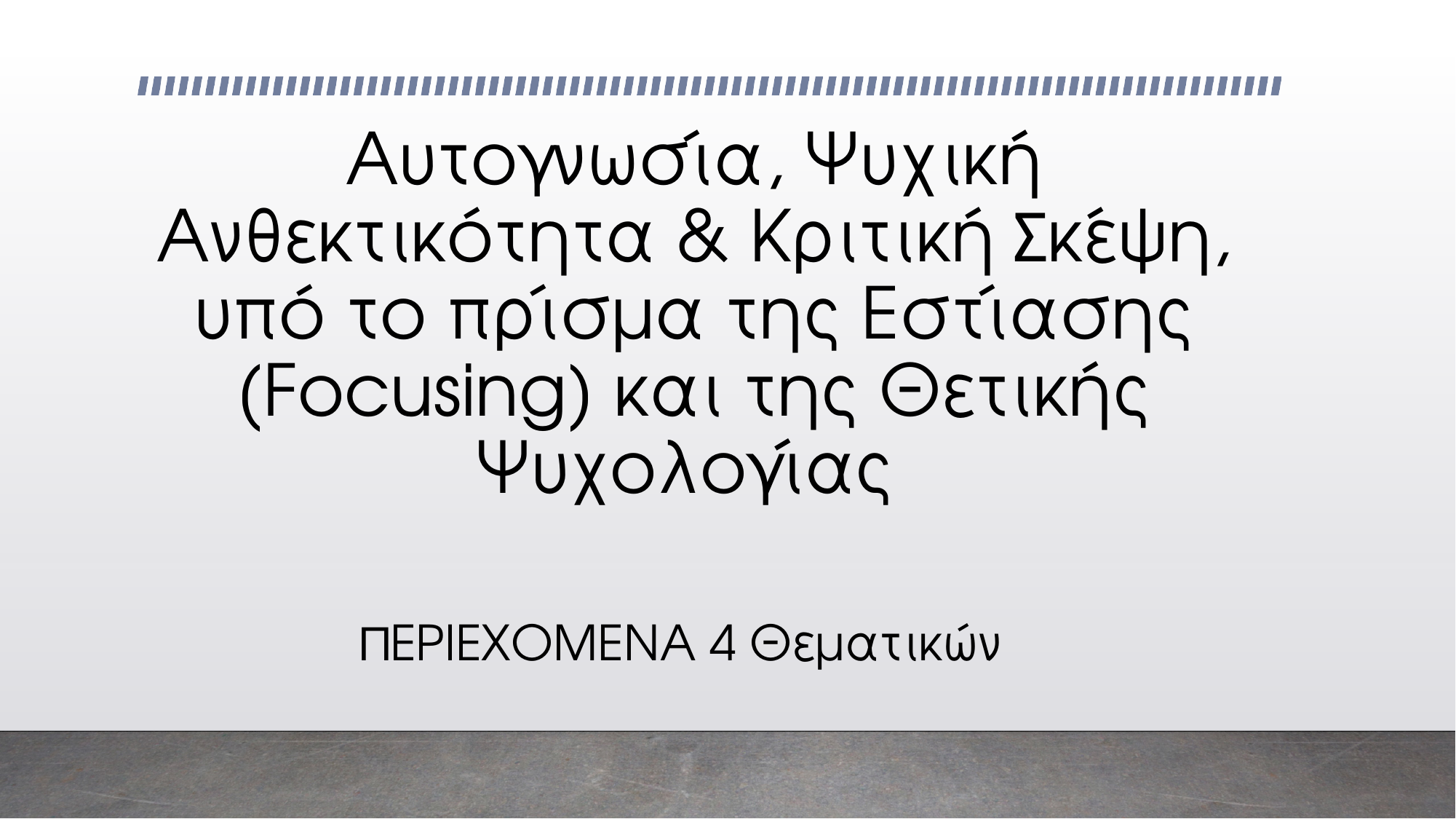

# Αυτογνωσία, Ψυχική Ανθεκτικότητα & Κριτική Σκέψη, υπό το πρίσμα της Εστίασης (Focusing) και της Θετικής Ψυχολογίας
 ΠΕΡΙΕΧΟΜΕΝΑ 4 Θεματικών